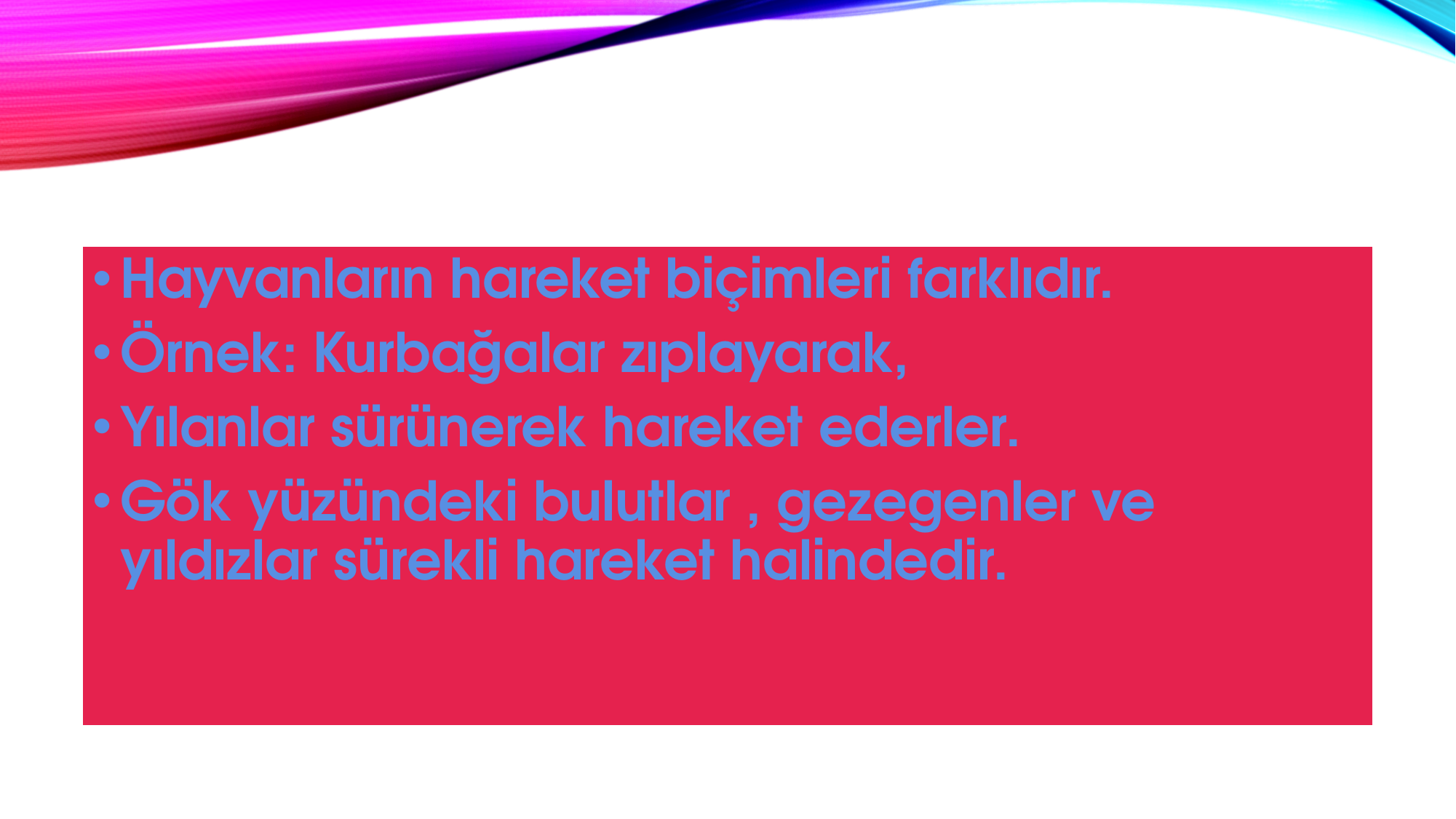

#
Hayvanların hareket biçimleri farklıdır.
Örnek: Kurbağalar zıplayarak,
Yılanlar sürünerek hareket ederler.
Gök yüzündeki bulutlar , gezegenler ve yıldızlar sürekli hareket halindedir.